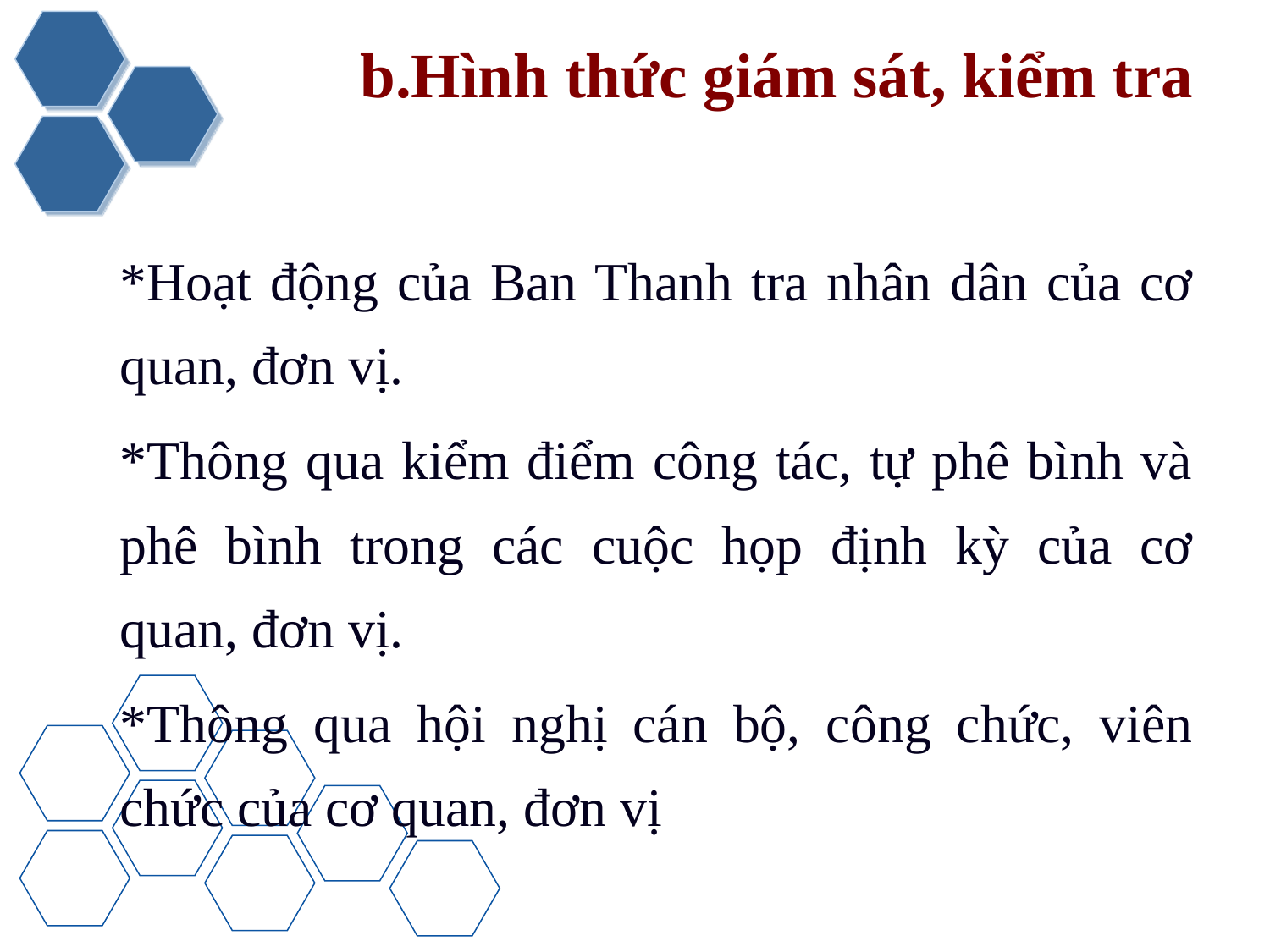

# b.Hình thức giám sát, kiểm tra
		*Hoạt động của Ban Thanh tra nhân dân của cơ quan, đơn vị.
		*Thông qua kiểm điểm công tác, tự phê bình và phê bình trong các cuộc họp định kỳ của cơ quan, đơn vị.
		*Thông qua hội nghị cán bộ, công chức, viên chức của cơ quan, đơn vị